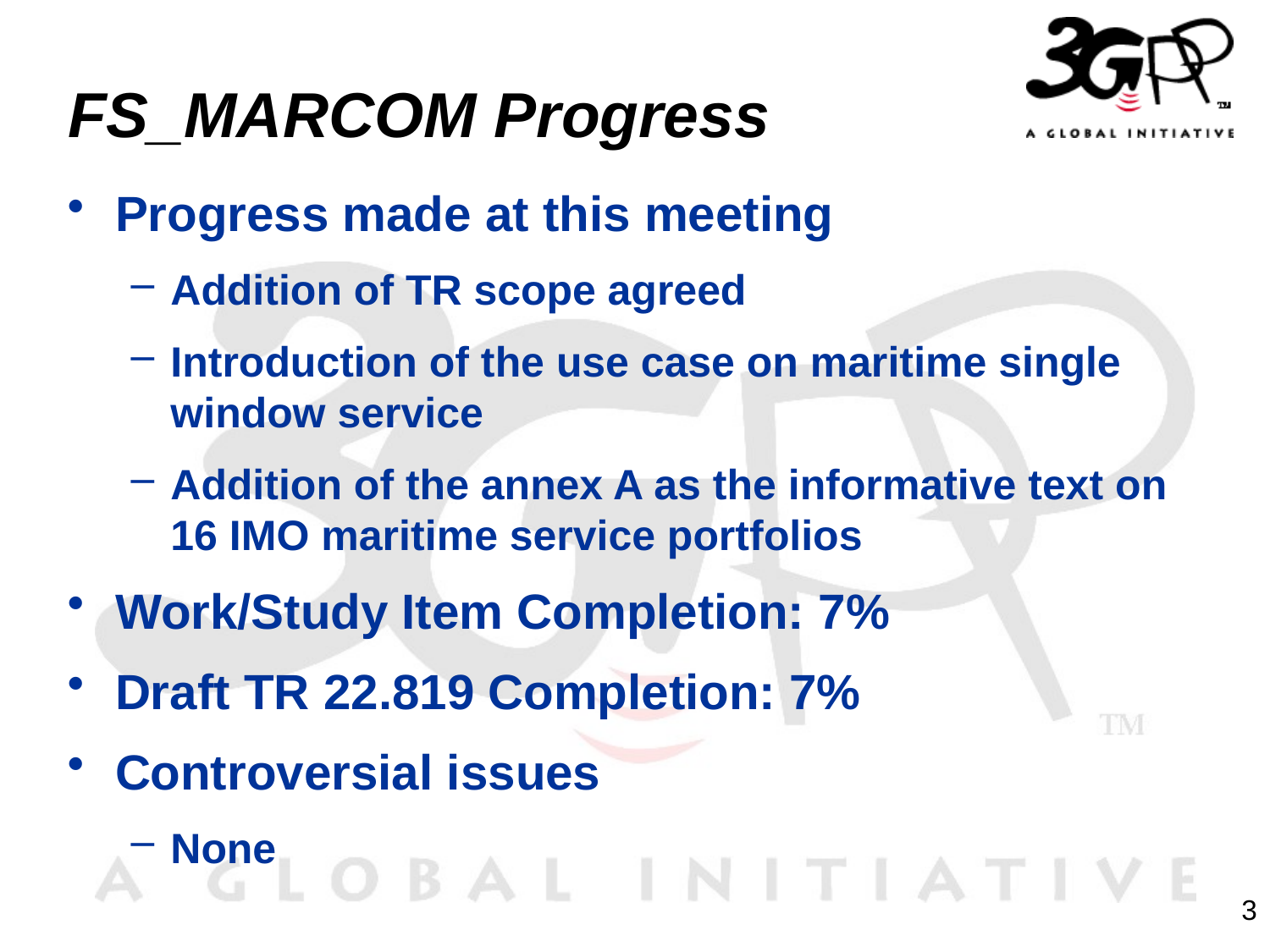

# FS_MARCOM Progress
Progress made at this meeting
Addition of TR scope agreed
Introduction of the use case on maritime single window service
Addition of the annex A as the informative text on 16 IMO maritime service portfolios
Work/Study Item Completion: 7%
Draft TR 22.819 Completion: 7%
Controversial issues
None
3